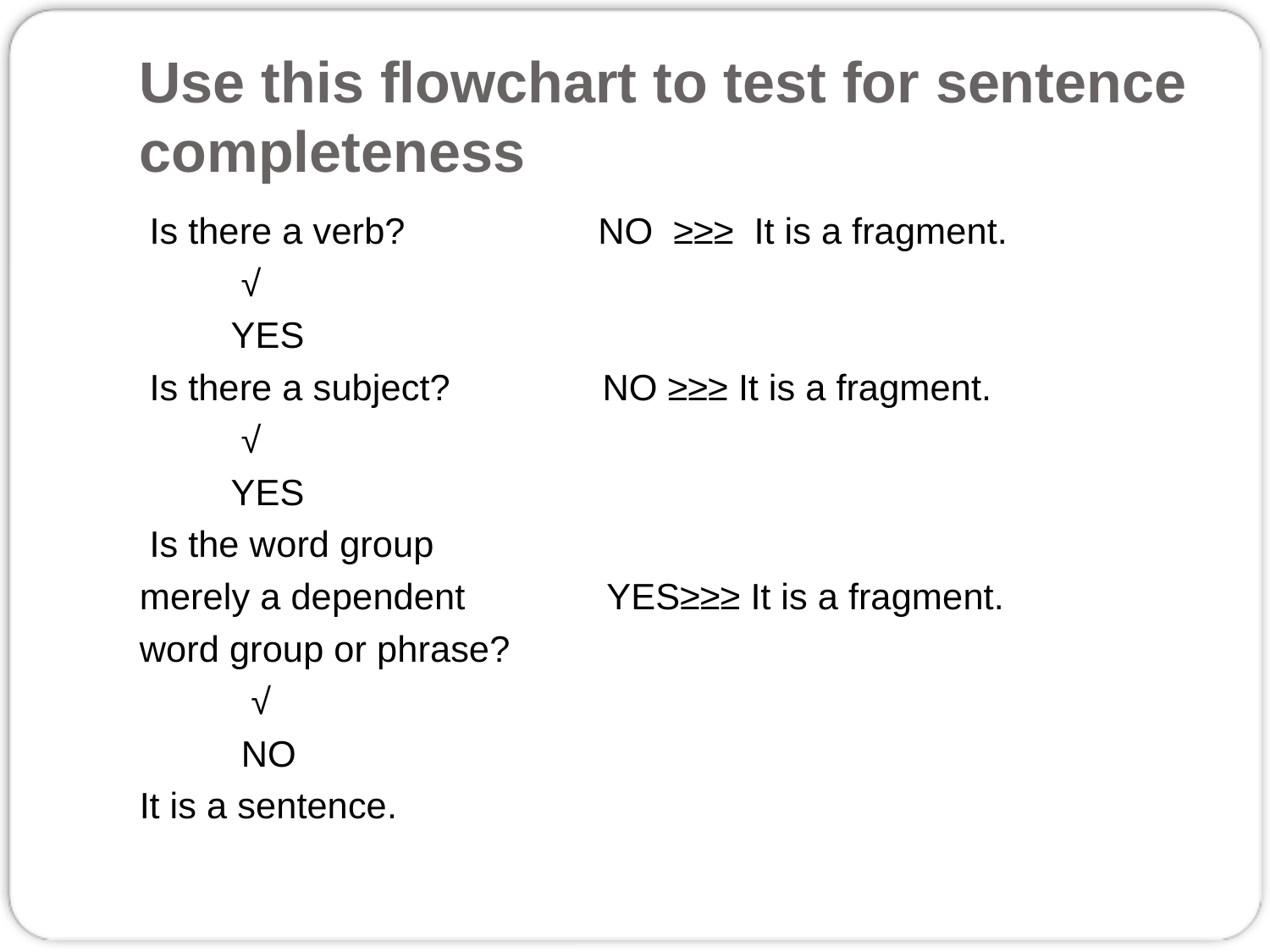

# Use this flowchart to test for sentence completeness
 Is there a verb?                   NO  ≥≥≥  It is a fragment.
          √
         YES
 Is there a subject?               NO ≥≥≥ It is a fragment.
          √
         YES
 Is the word group
merely a dependent              YES≥≥≥ It is a fragment.
word group or phrase?
           √
          NO
It is a sentence.